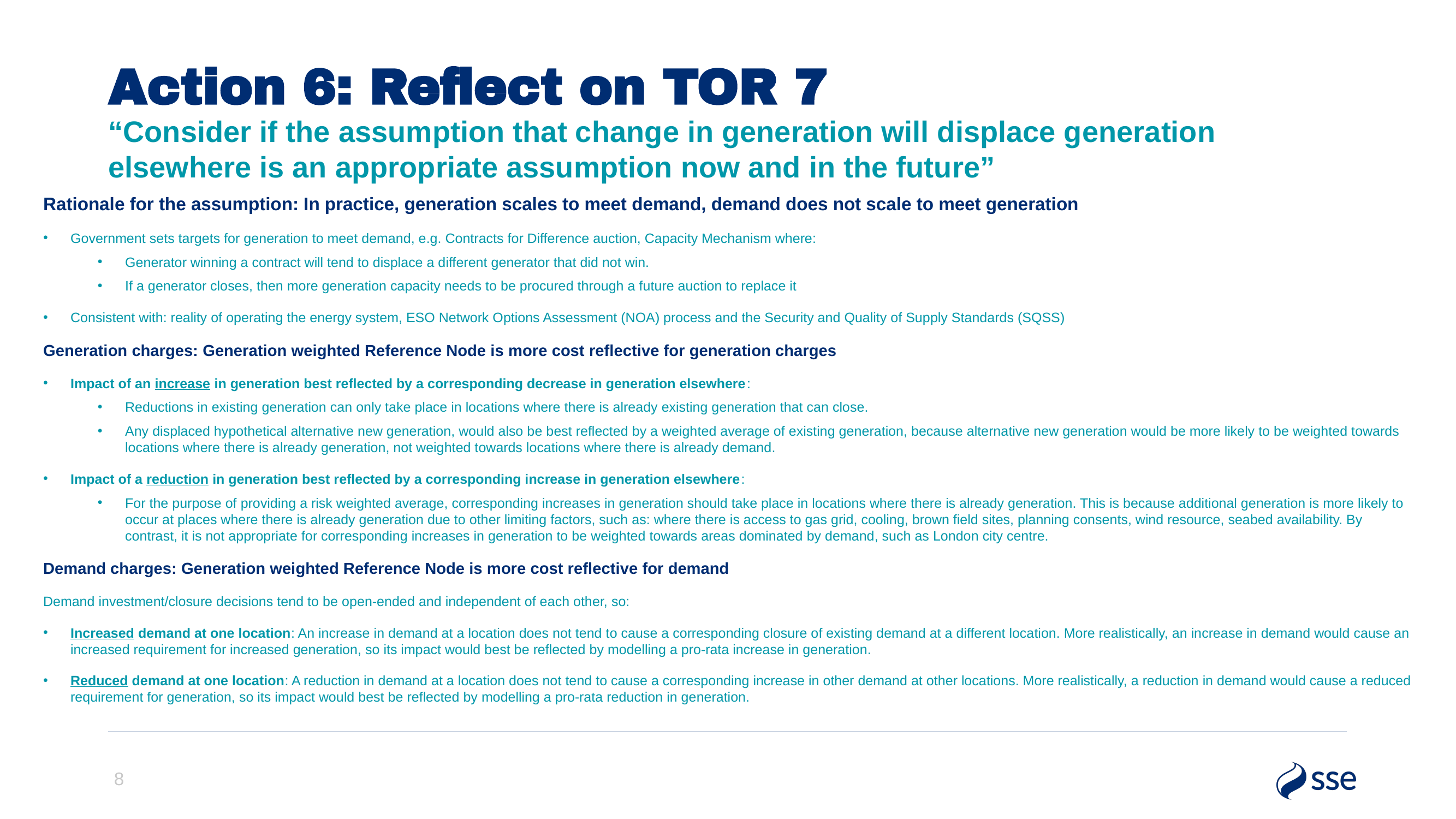

# Action 6: Reflect on TOR 7
“Consider if the assumption that change in generation will displace generation elsewhere is an appropriate assumption now and in the future”
Rationale for the assumption: In practice, generation scales to meet demand, demand does not scale to meet generation
Government sets targets for generation to meet demand, e.g. Contracts for Difference auction, Capacity Mechanism where:
Generator winning a contract will tend to displace a different generator that did not win.
If a generator closes, then more generation capacity needs to be procured through a future auction to replace it
Consistent with: reality of operating the energy system, ESO Network Options Assessment (NOA) process and the Security and Quality of Supply Standards (SQSS)
Generation charges: Generation weighted Reference Node is more cost reflective for generation charges
Impact of an increase in generation best reflected by a corresponding decrease in generation elsewhere:
Reductions in existing generation can only take place in locations where there is already existing generation that can close.
Any displaced hypothetical alternative new generation, would also be best reflected by a weighted average of existing generation, because alternative new generation would be more likely to be weighted towards locations where there is already generation, not weighted towards locations where there is already demand.
Impact of a reduction in generation best reflected by a corresponding increase in generation elsewhere:
For the purpose of providing a risk weighted average, corresponding increases in generation should take place in locations where there is already generation. This is because additional generation is more likely to occur at places where there is already generation due to other limiting factors, such as: where there is access to gas grid, cooling, brown field sites, planning consents, wind resource, seabed availability. By contrast, it is not appropriate for corresponding increases in generation to be weighted towards areas dominated by demand, such as London city centre.
Demand charges: Generation weighted Reference Node is more cost reflective for demand
Demand investment/closure decisions tend to be open-ended and independent of each other, so:
Increased demand at one location: An increase in demand at a location does not tend to cause a corresponding closure of existing demand at a different location. More realistically, an increase in demand would cause an increased requirement for increased generation, so its impact would best be reflected by modelling a pro-rata increase in generation.
Reduced demand at one location: A reduction in demand at a location does not tend to cause a corresponding increase in other demand at other locations. More realistically, a reduction in demand would cause a reduced requirement for generation, so its impact would best be reflected by modelling a pro-rata reduction in generation.
8